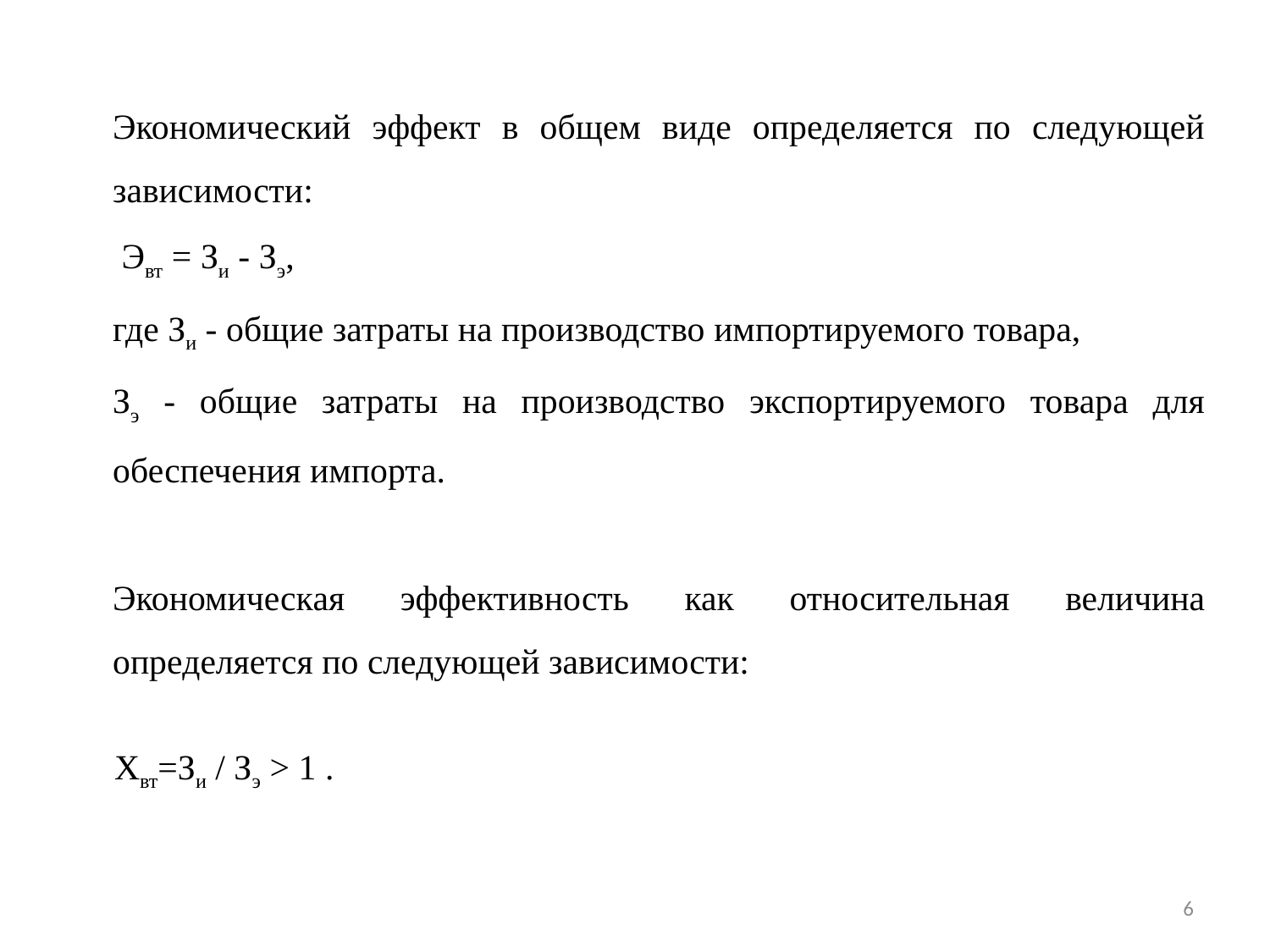

Экономический эффект в общем виде определяется по следующей зависимости:
 Эвт = Зи - Зэ,
где Зи - общие затраты на производство импортируемого товара,
Зэ - общие затраты на производство экспортируемого товара для обеспечения импорта.

Экономическая эффективность как относительная величина определяется по следующей зависимости:

   Хвт=Зи / Зэ > 1 .
6